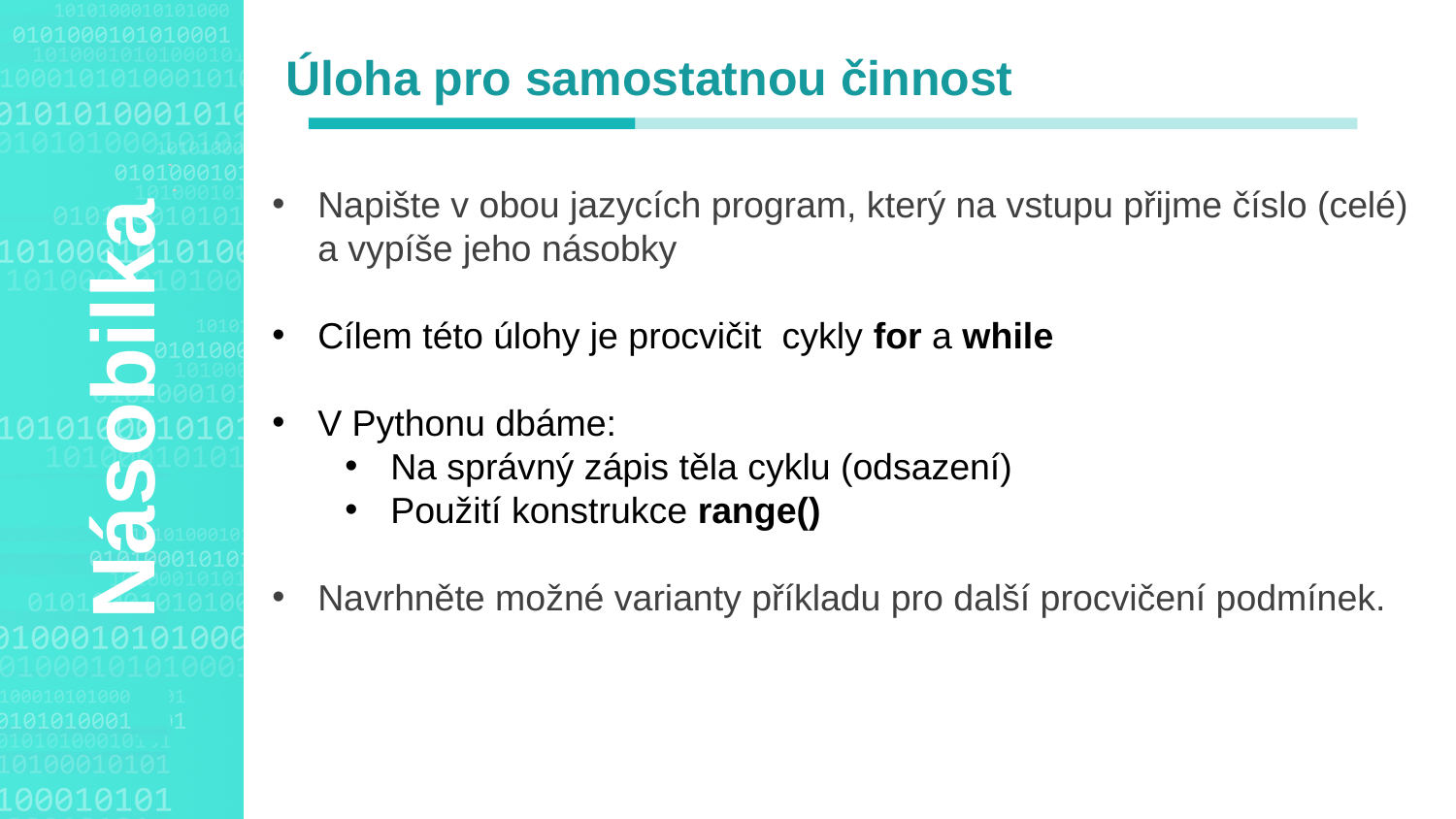

Úloha pro samostatnou činnost

Napište v obou jazycích program, který na vstupu přijme číslo (celé) a vypíše jeho násobky

Cílem této úlohy je procvičit  cykly for a while
V Pythonu dbáme:
Na správný zápis těla cyklu (odsazení)
Použití konstrukce range()

Navrhněte možné varianty příkladu pro další procvičení podmínek.

Agenda Style

Násobilka